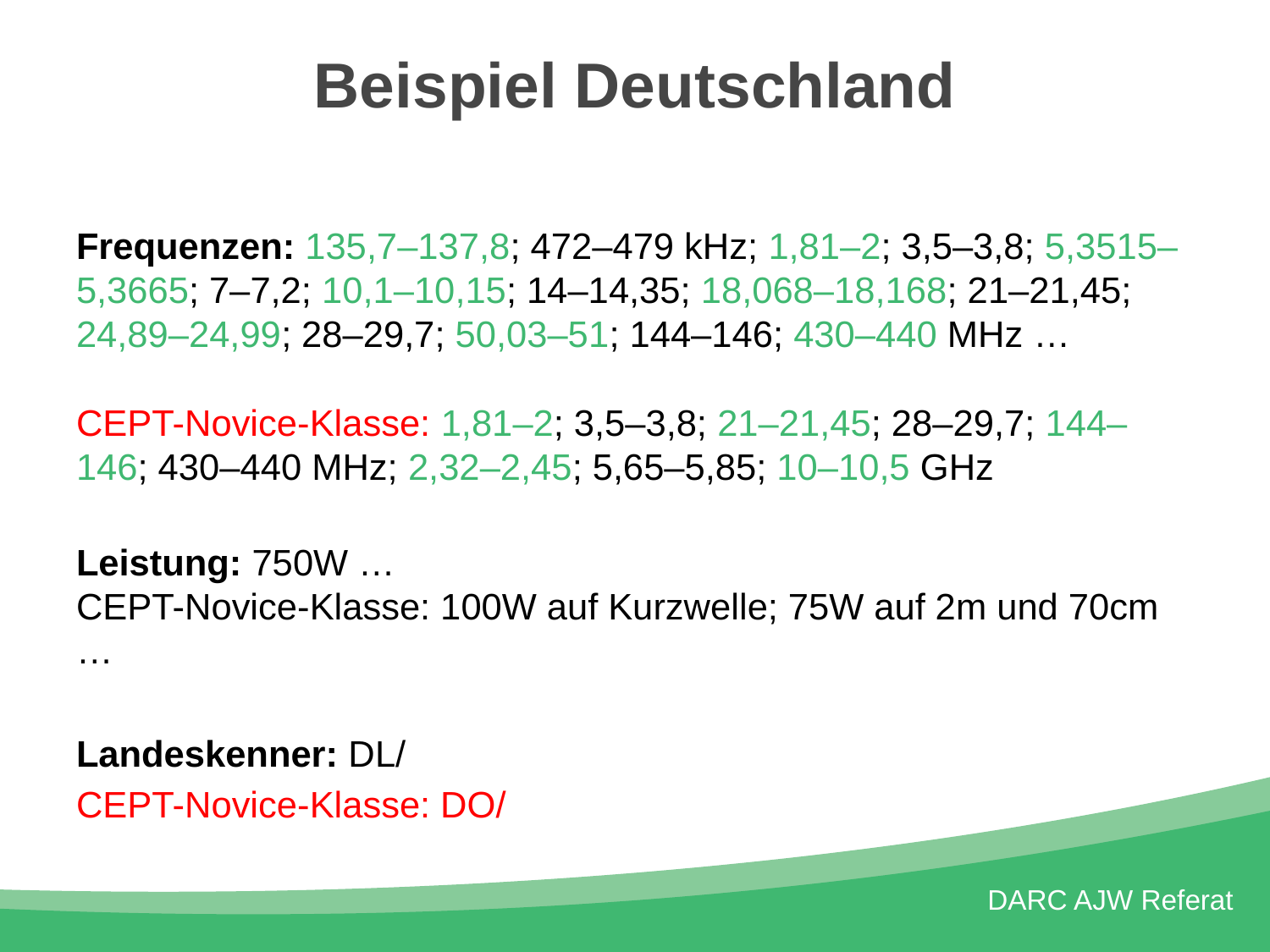

# Beispiel Deutschland

Frequenzen: 135,7–137,8; 472–479 kHz; 1,81–2; 3,5–3,8; 5,3515–5,3665; 7–7,2; 10,1–10,15; 14–14,35; 18,068–18,168; 21–21,45; 24,89–24,99; 28–29,7; 50,03–51; 144–146; 430–440 MHz …
CEPT-Novice-Klasse: 1,81–2; 3,5–3,8; 21–21,45; 28–29,7; 144–146; 430–440 MHz; 2,32–2,45; 5,65–5,85; 10–10,5 GHz
Leistung: 750W …
CEPT-Novice-Klasse: 100W auf Kurzwelle; 75W auf 2m und 70cm …

Landeskenner: DL/
CEPT-Novice-Klasse: DO/